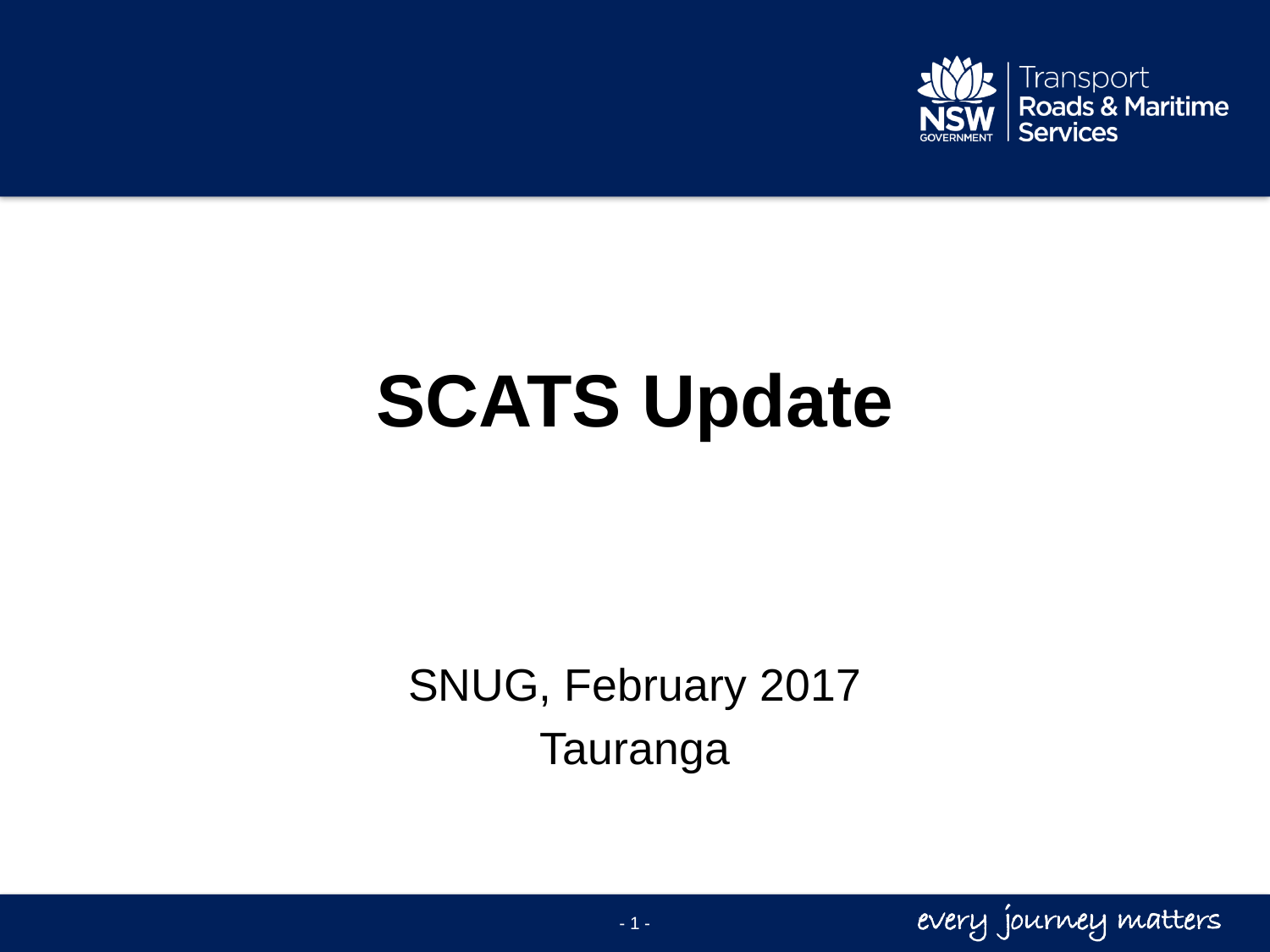

# SCATS Update

SNUG, February 2017
Tauranga